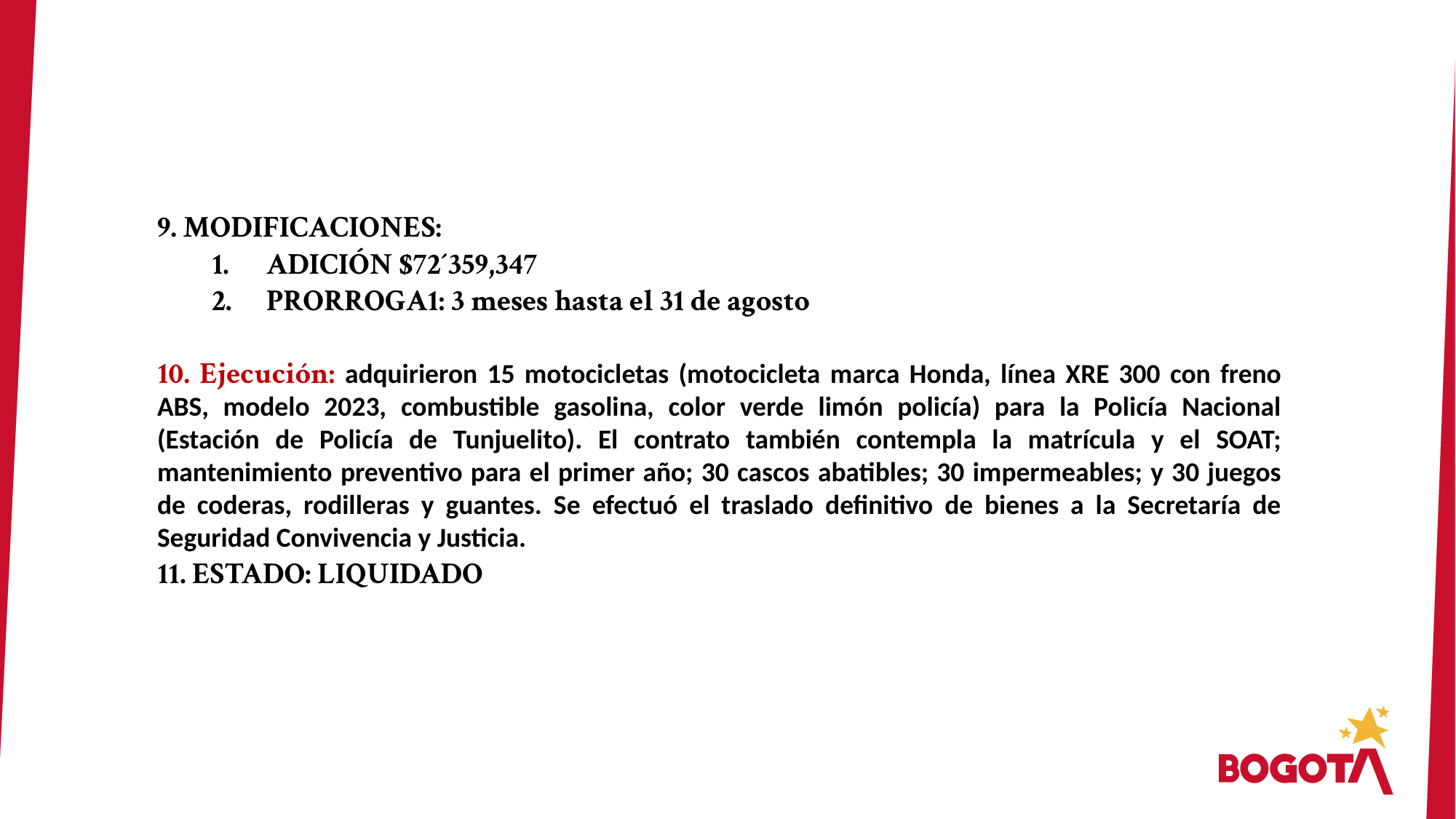

9. MODIFICACIONES:
ADICIÓN $72´359,347
PRORROGA1: 3 meses hasta el 31 de agosto

10. Ejecución: adquirieron 15 motocicletas (motocicleta marca Honda, línea XRE 300 con freno ABS, modelo 2023, combustible gasolina, color verde limón policía) para la Policía Nacional (Estación de Policía de Tunjuelito). El contrato también contempla la matrícula y el SOAT; mantenimiento preventivo para el primer año; 30 cascos abatibles; 30 impermeables; y 30 juegos de coderas, rodilleras y guantes. Se efectuó el traslado definitivo de bienes a la Secretaría de Seguridad Convivencia y Justicia.
11. ESTADO: LIQUIDADO